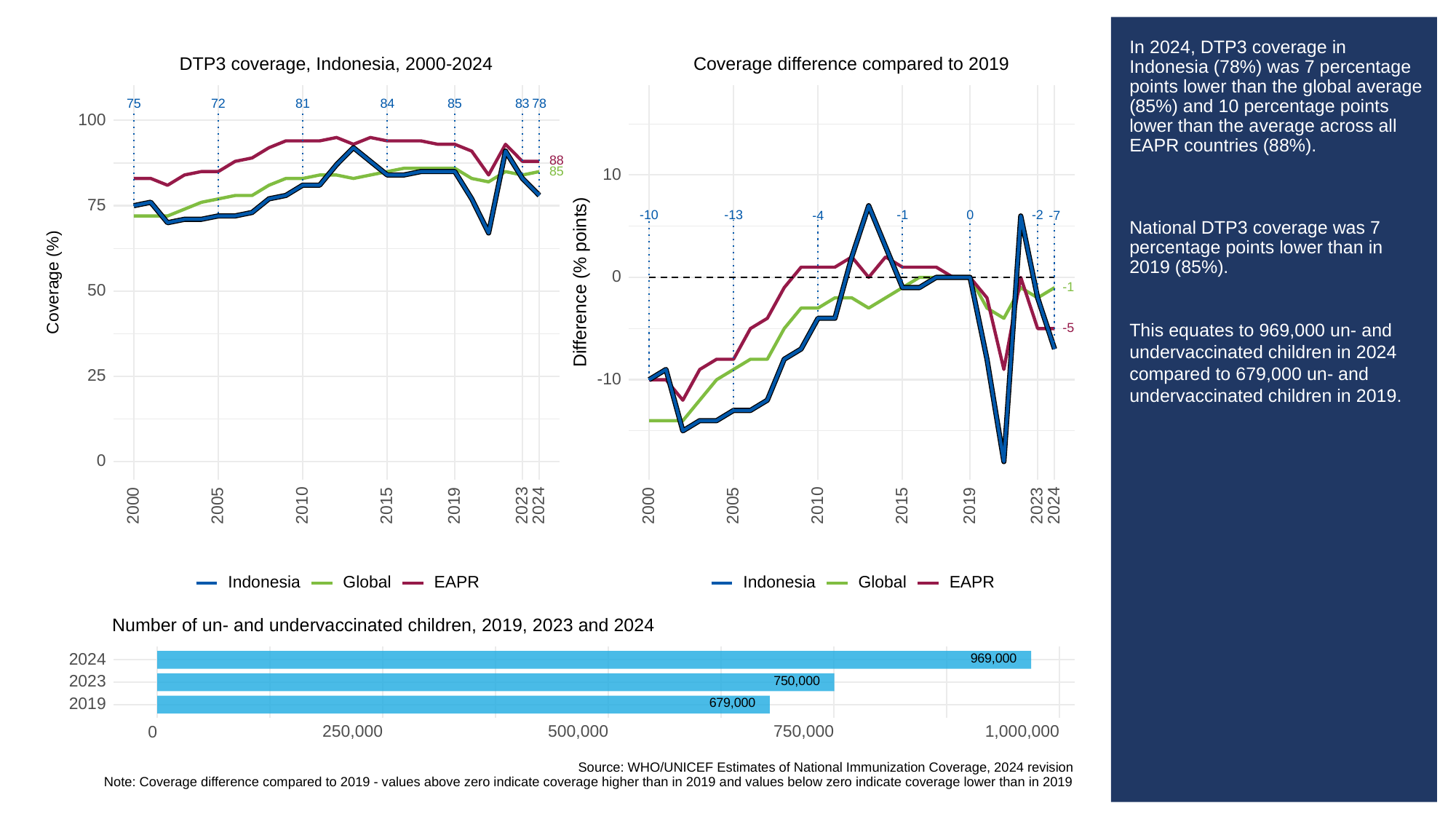

# In 2024, DTP3 coverage in Indonesia (78%) was 7 percentage points lower than the global average (85%) and 10 percentage points lower than the average across all EAPR countries (88%).

National DTP3 coverage was 7 percentage points lower than in 2019 (85%).

This equates to 969,000 un- and undervaccinated children in 2024 compared to 679,000 un- and undervaccinated children in 2019.

Coverage difference compared to 2019
DTP3 coverage, Indonesia, 2000-2024

83
81
84
85
78
75
72

100

88

85

10

75

-13
-10
0
-1
-2
-4
-7

0
Difference (% points)
Coverage (%)

-1
50

-5

25
-10

0

2023
2023
2000
2005
2010
2015
2019
2024
2000
2005
2010
2015
2019
2024
Global
Global
Indonesia
Indonesia
EAPR
EAPR

Number of un- and undervaccinated children, 2019, 2023 and 2024

969,000
2024

750,000
2023

679,000
2019

250,000
500,000
750,000
1,000,000
0
Source: WHO/UNICEF Estimates of National Immunization Coverage, 2024 revision
Note: Coverage difference compared to 2019 - values above zero indicate coverage higher than in 2019 and values below zero indicate coverage lower than in 2019